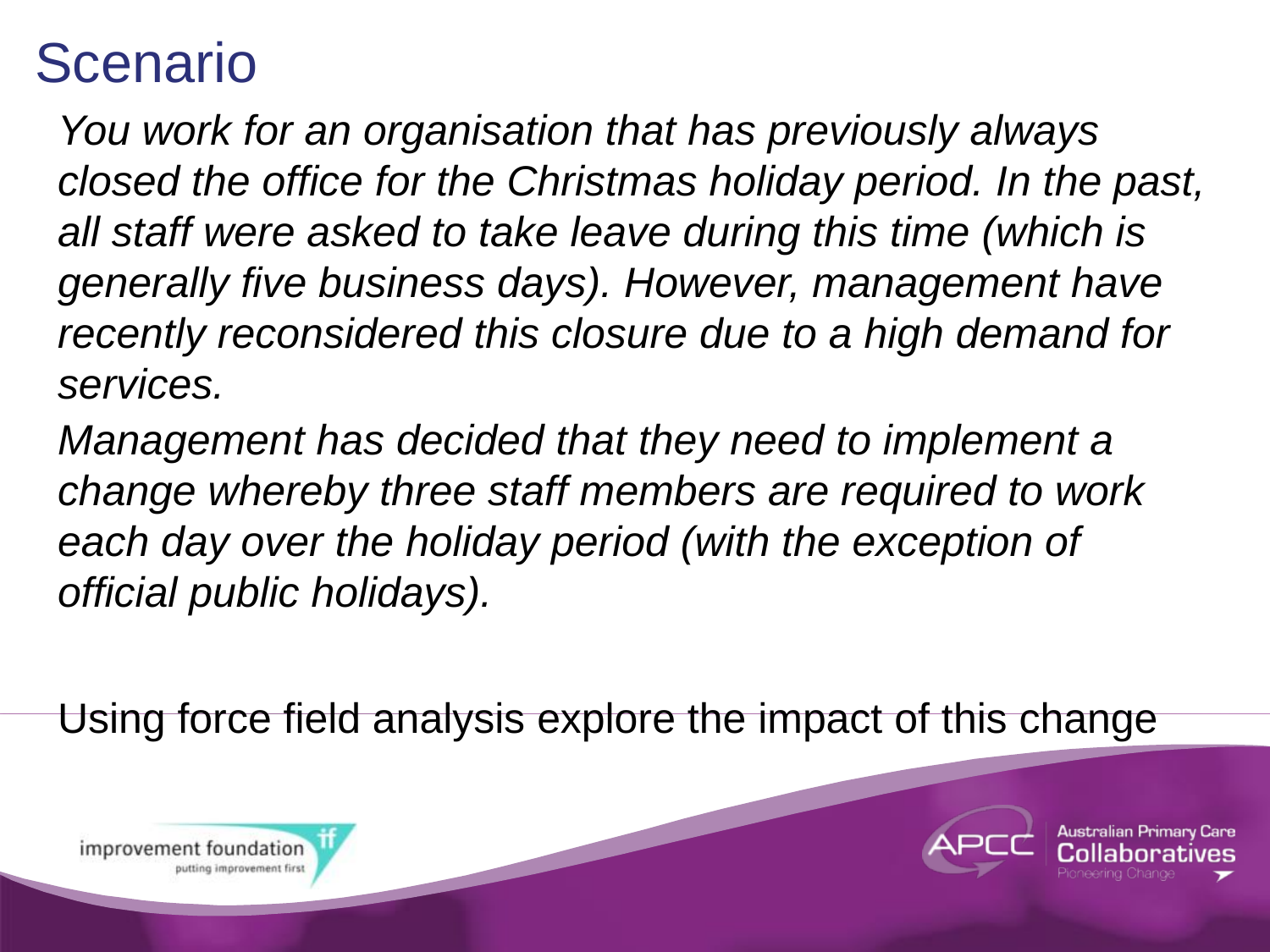

Scenario
You work for an organisation that has previously always closed the office for the Christmas holiday period. In the past, all staff were asked to take leave during this time (which is generally five business days). However, management have recently reconsidered this closure due to a high demand for services.
Management has decided that they need to implement a change whereby three staff members are required to work each day over the holiday period (with the exception of official public holidays).

Using force field analysis explore the impact of this change